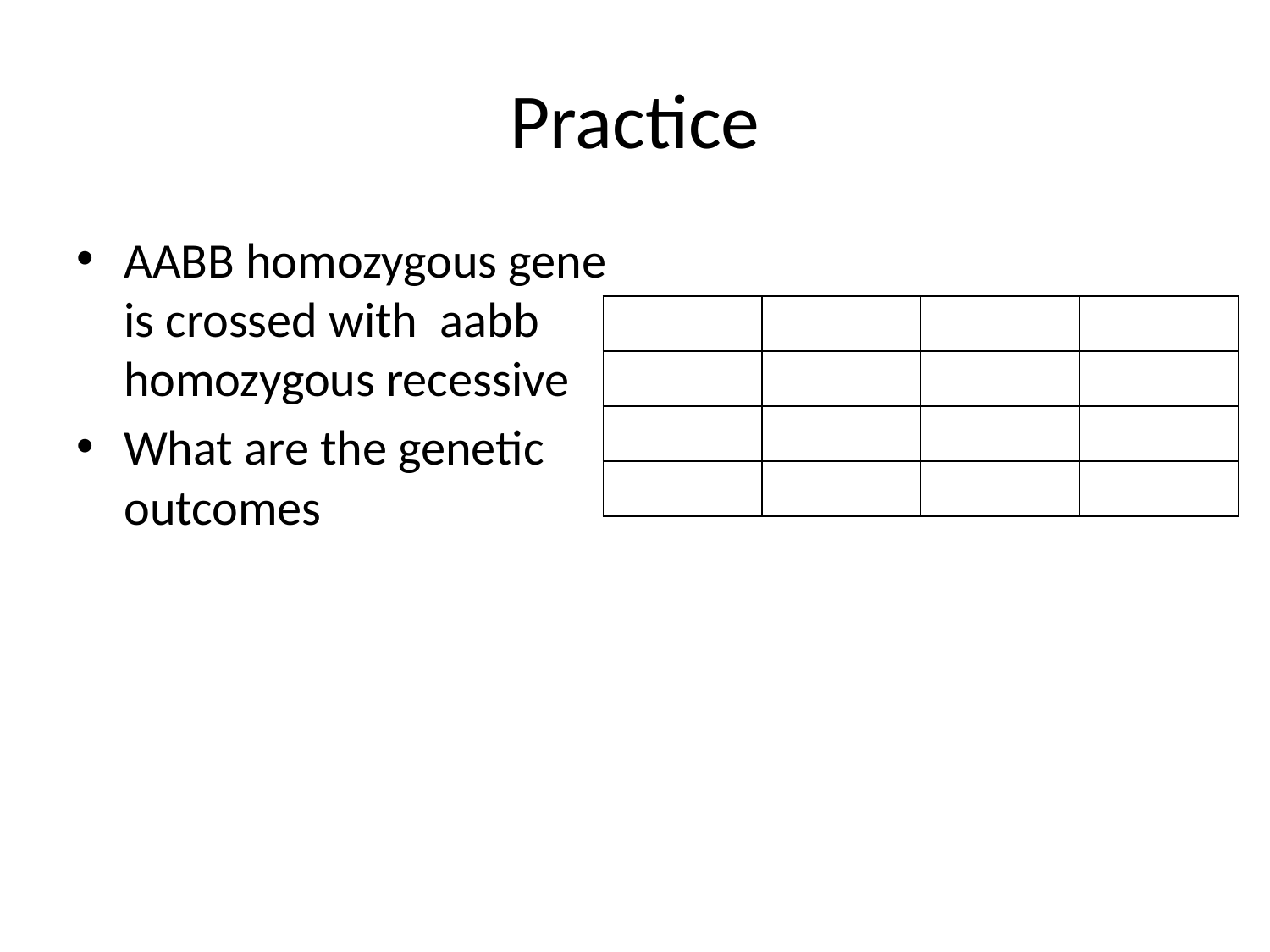

# Practice
AABB homozygous gene is crossed with  aabb homozygous recessive
What are the genetic outcomes
|  |  |  |  |
| --- | --- | --- | --- |
|  |  |  |  |
|  |  |  |  |
|  |  |  |  |